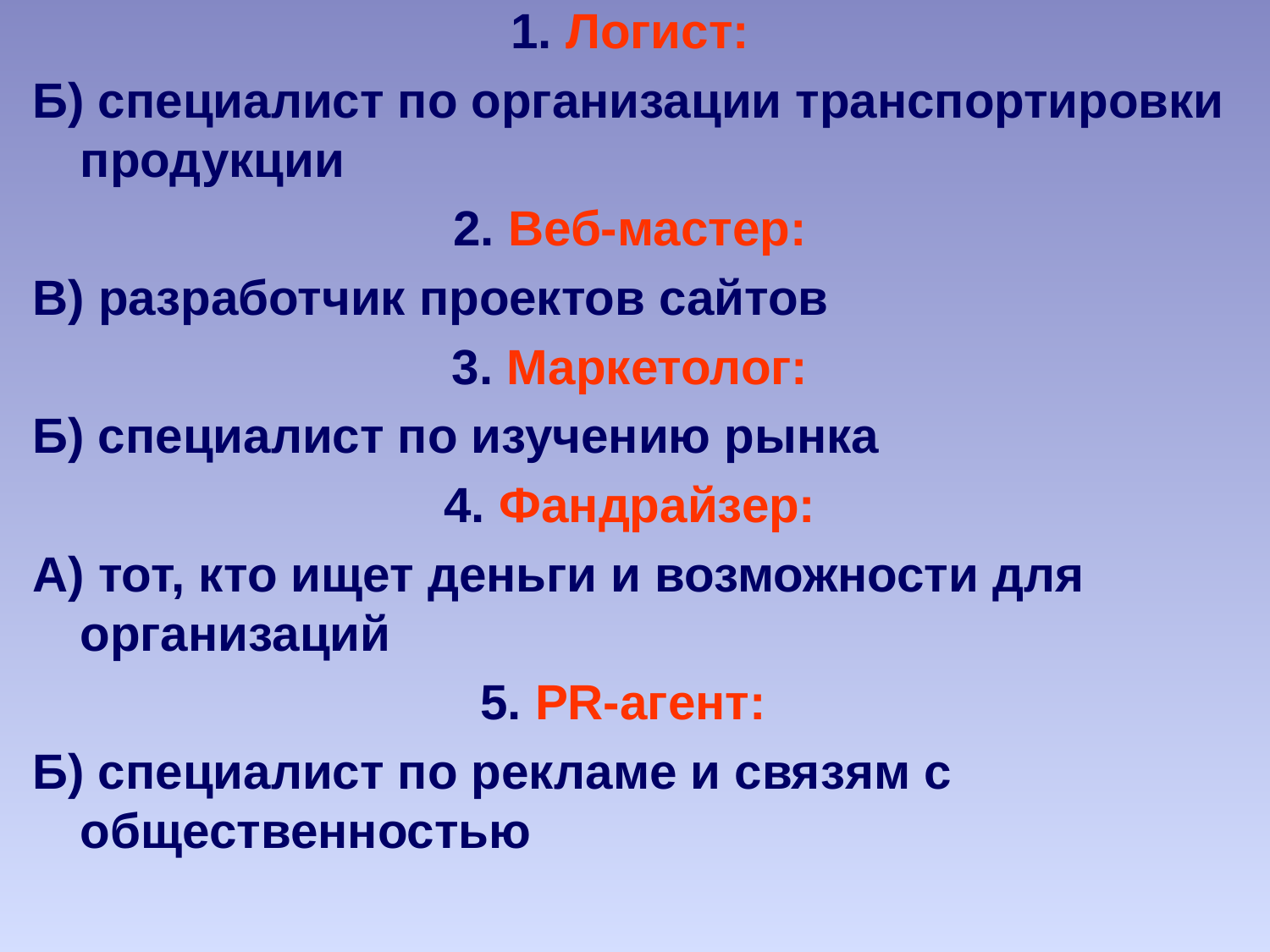

1. Логист:
Б) специалист по организации транспортировки продукции
2. Веб-мастер:
В) разработчик проектов сайтов
3. Маркетолог:
Б) специалист по изучению рынка
4. Фандрайзер:
А) тот, кто ищет деньги и возможности для организаций
5. PR-агент:
Б) специалист по рекламе и связям с общественностью